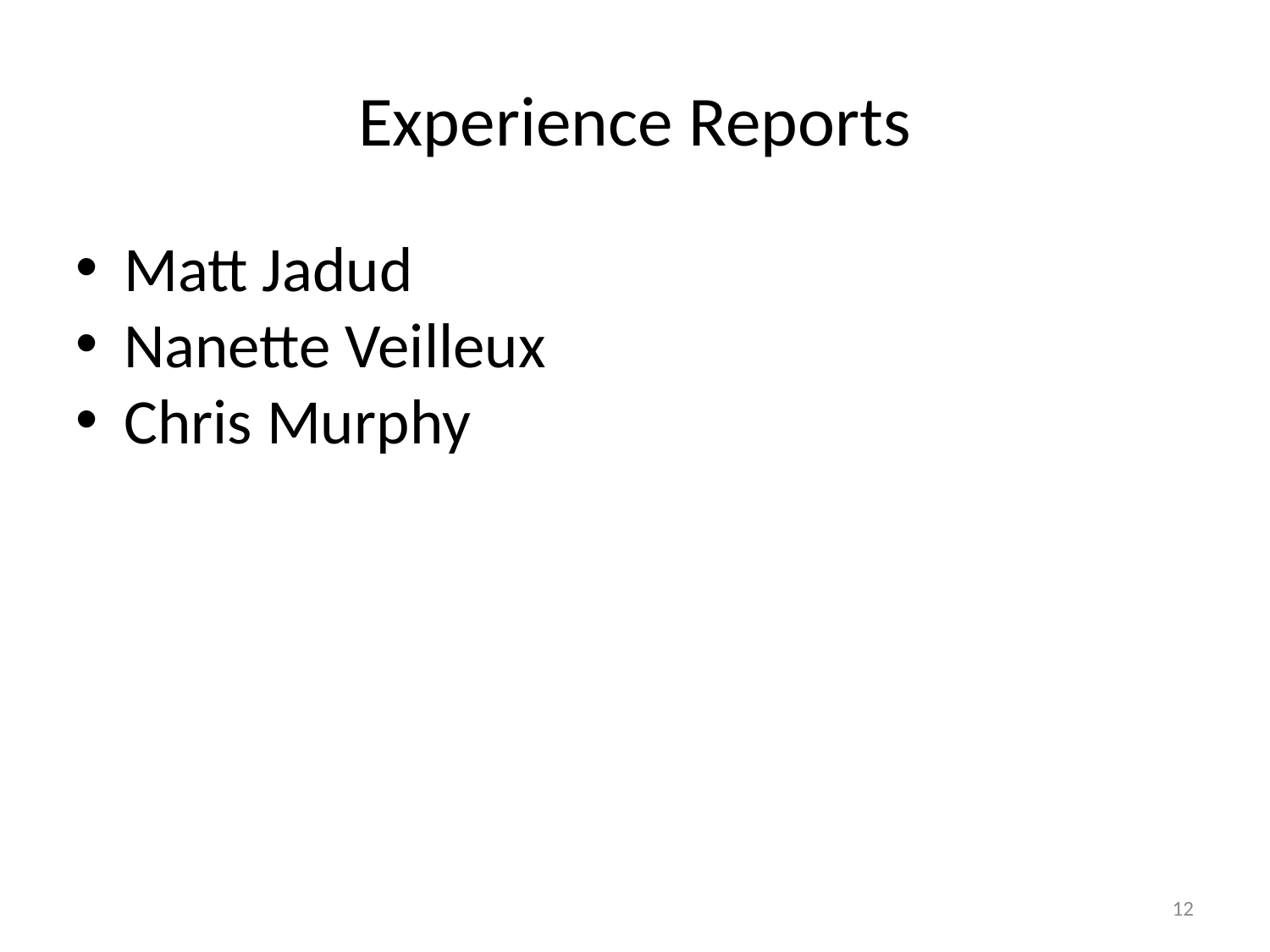

Experience Reports
Matt Jadud
Nanette Veilleux
Chris Murphy
12